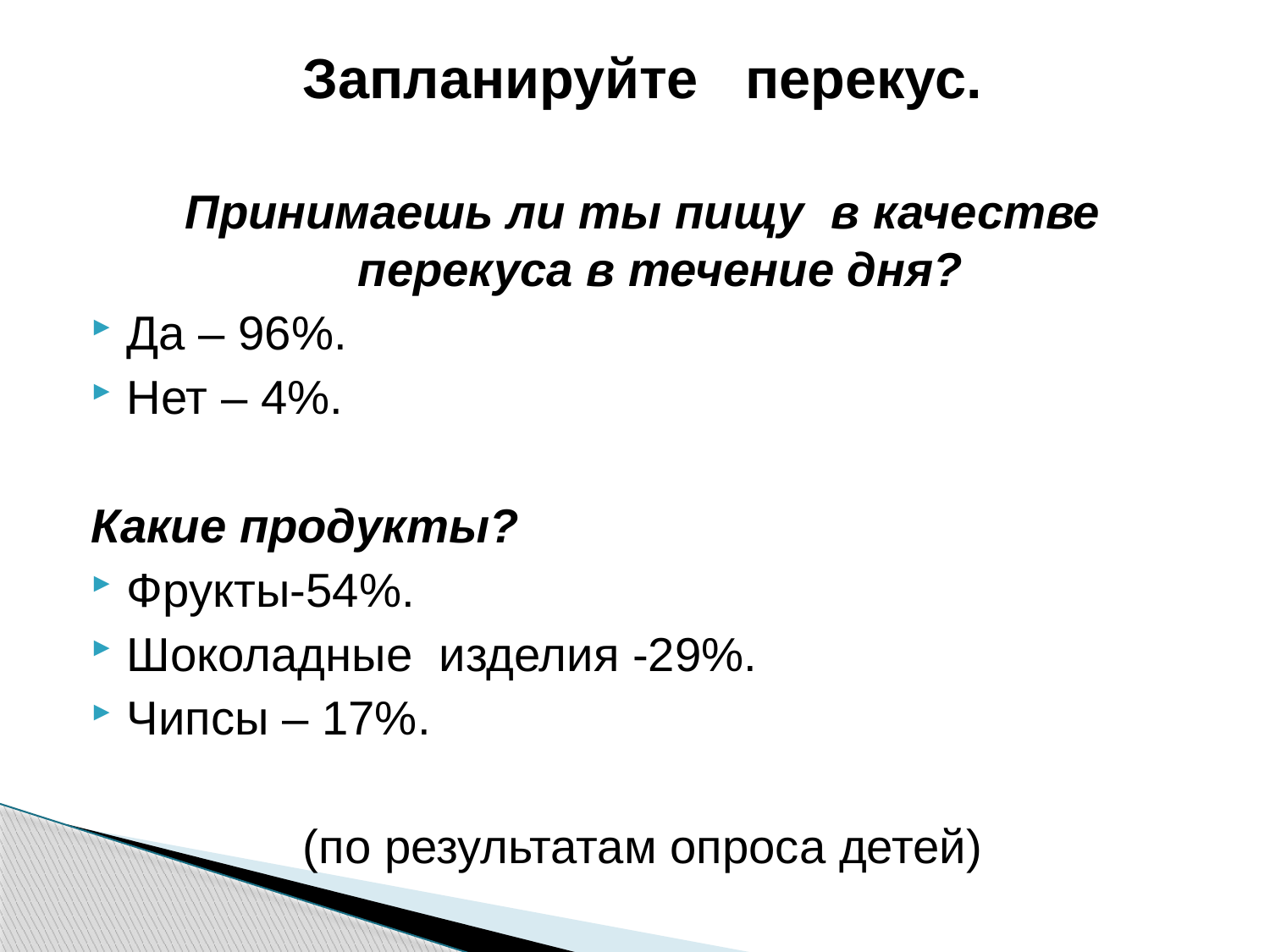

Запланируйте   перекус.

Принимаешь ли ты пищу  в качестве перекуса в течение дня?
Да – 96%.
Нет – 4%.

Какие продукты?
Фрукты-54%.
Шоколадные  изделия -29%.
Чипсы – 17%.

(по результатам опроса детей)